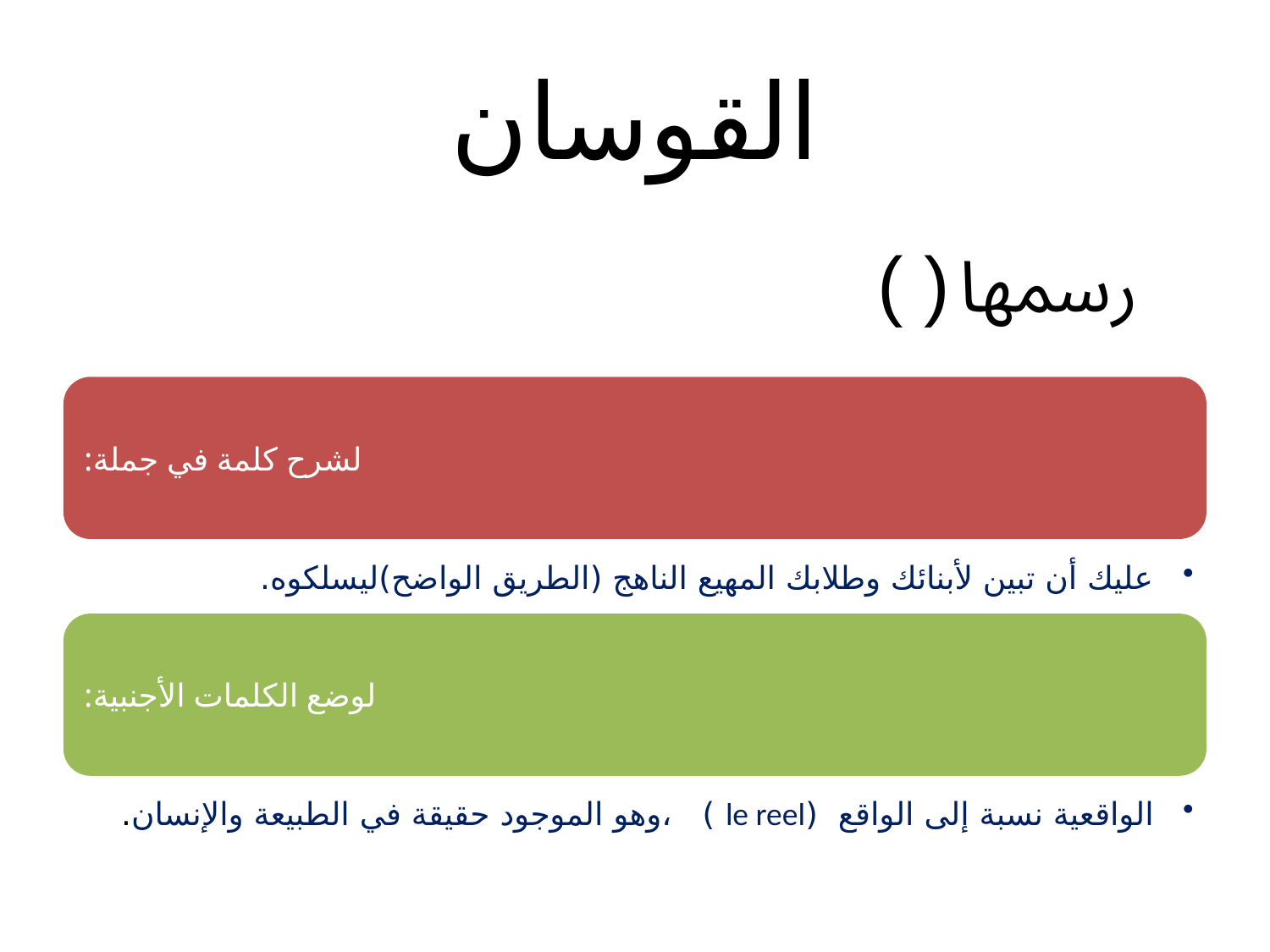

# القوسان
رسمها ( )
لشرح كلمة في جملة: